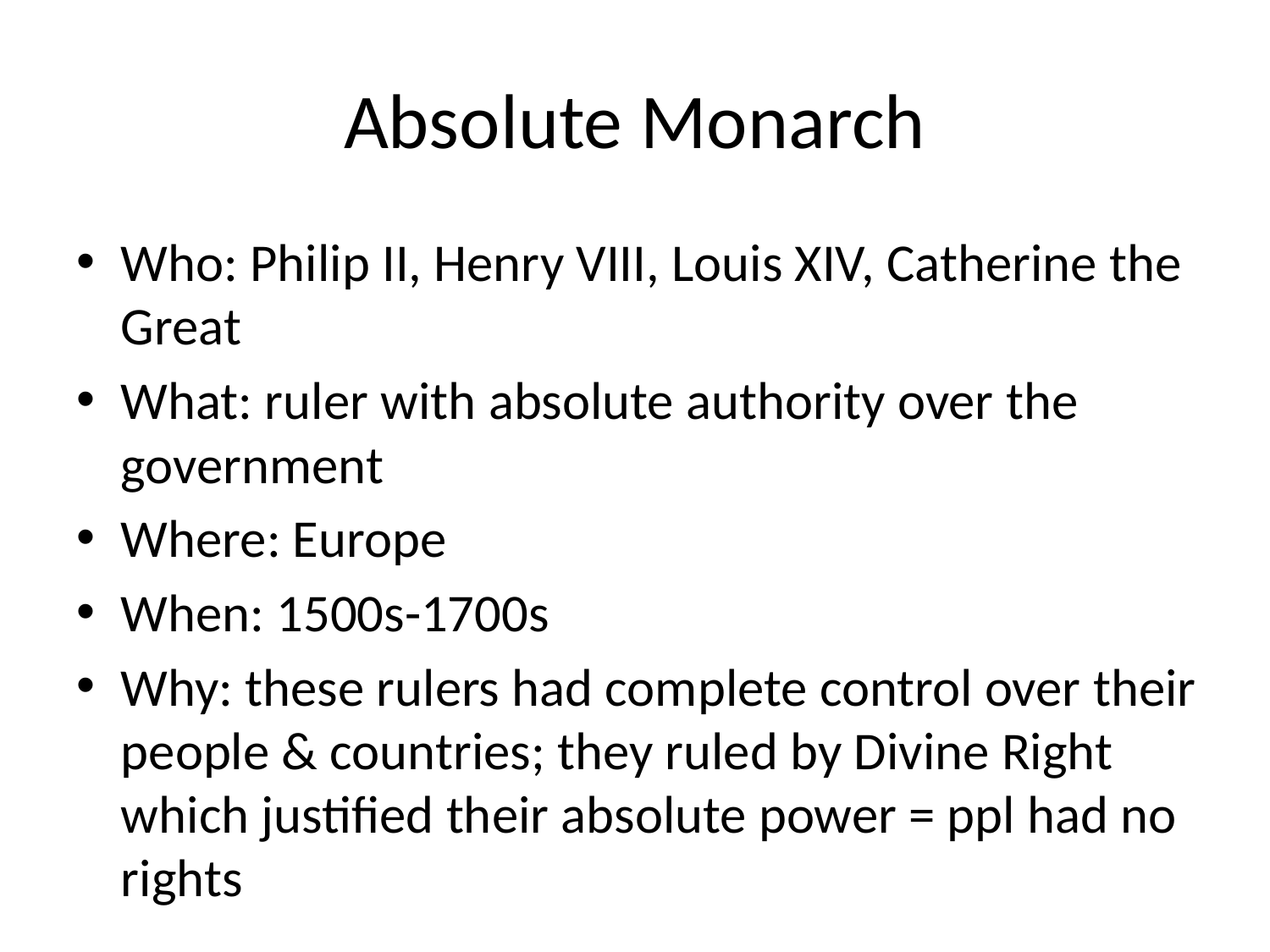

# Absolute Monarch
Who: Philip II, Henry VIII, Louis XIV, Catherine the Great
What: ruler with absolute authority over the government
Where: Europe
When: 1500s-1700s
Why: these rulers had complete control over their people & countries; they ruled by Divine Right which justified their absolute power = ppl had no rights